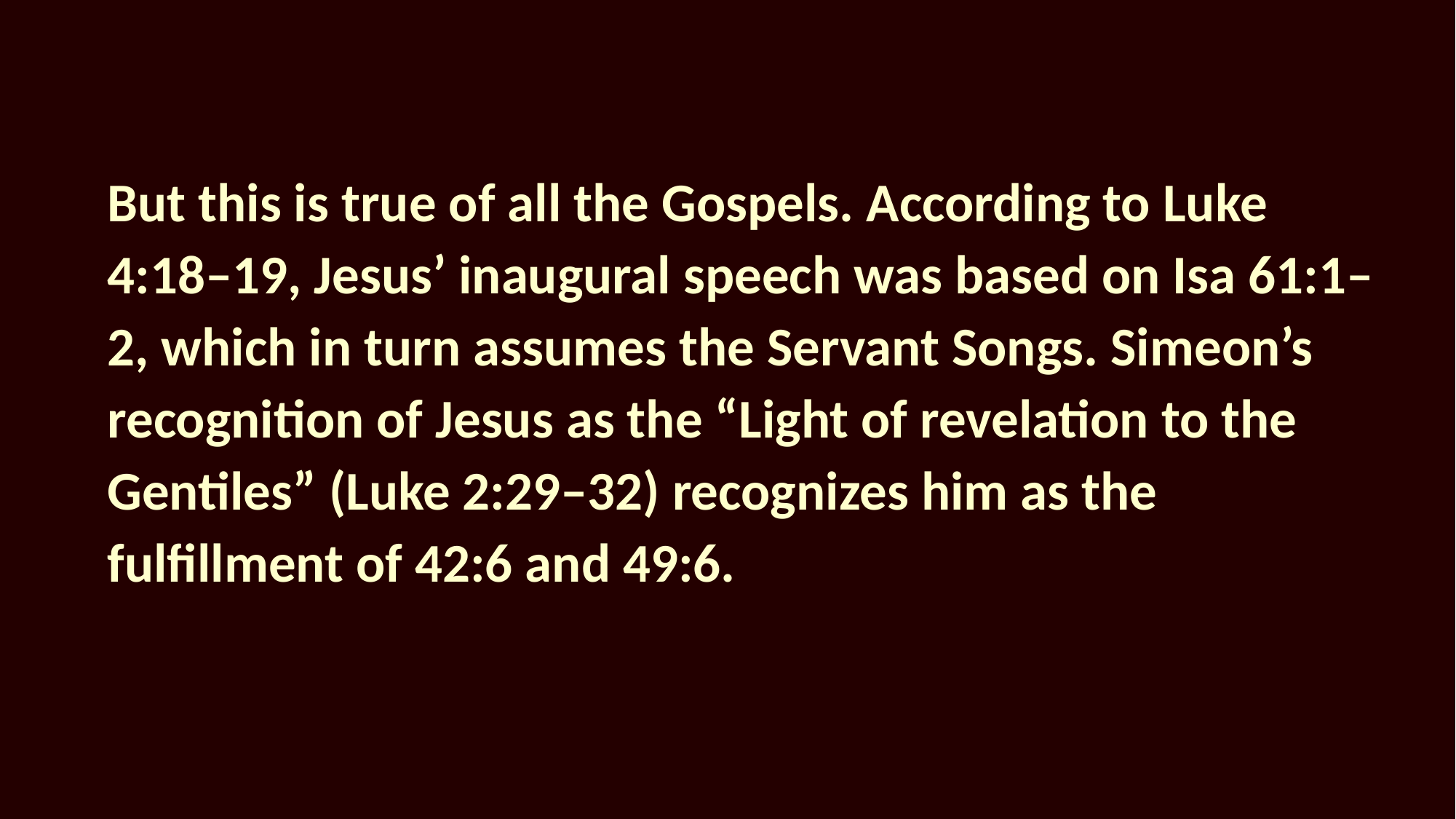

But this is true of all the Gospels. According to Luke 4:18–19, Jesus’ inaugural speech was based on Isa 61:1–2, which in turn assumes the Servant Songs. Simeon’s recognition of Jesus as the “Light of revelation to the Gentiles” (Luke 2:29–32) recognizes him as the fulfillment of 42:6 and 49:6.